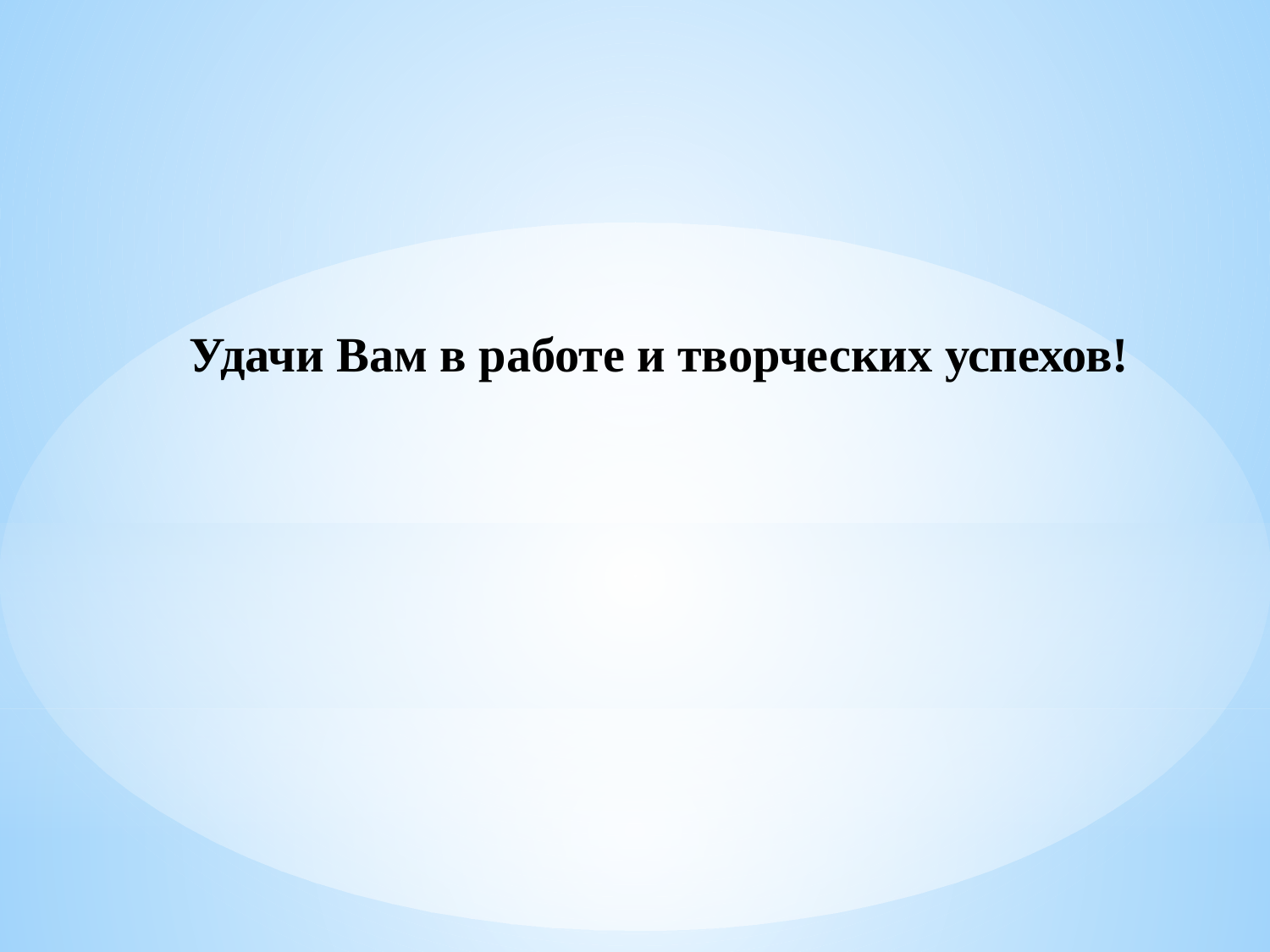

Удачи Вам в работе и творческих успехов!